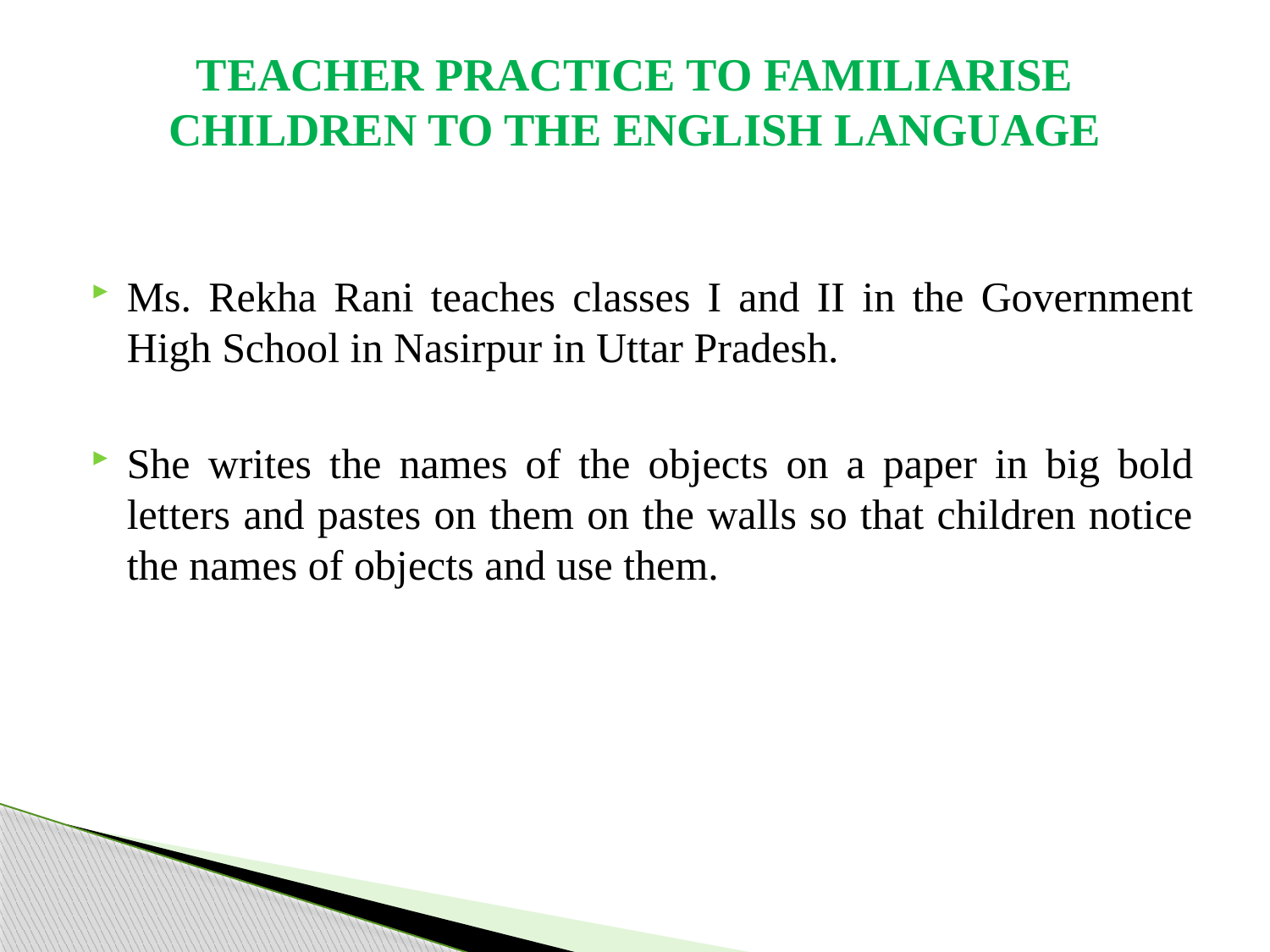

# TEACHER PRACTICE TO FAMILIARISE CHILDREN TO THE ENGLISH LANGUAGE

Ms. Rekha Rani teaches classes I and II in the Government High School in Nasirpur in Uttar Pradesh.

She writes the names of the objects on a paper in big bold letters and pastes on them on the walls so that children notice the names of objects and use them.